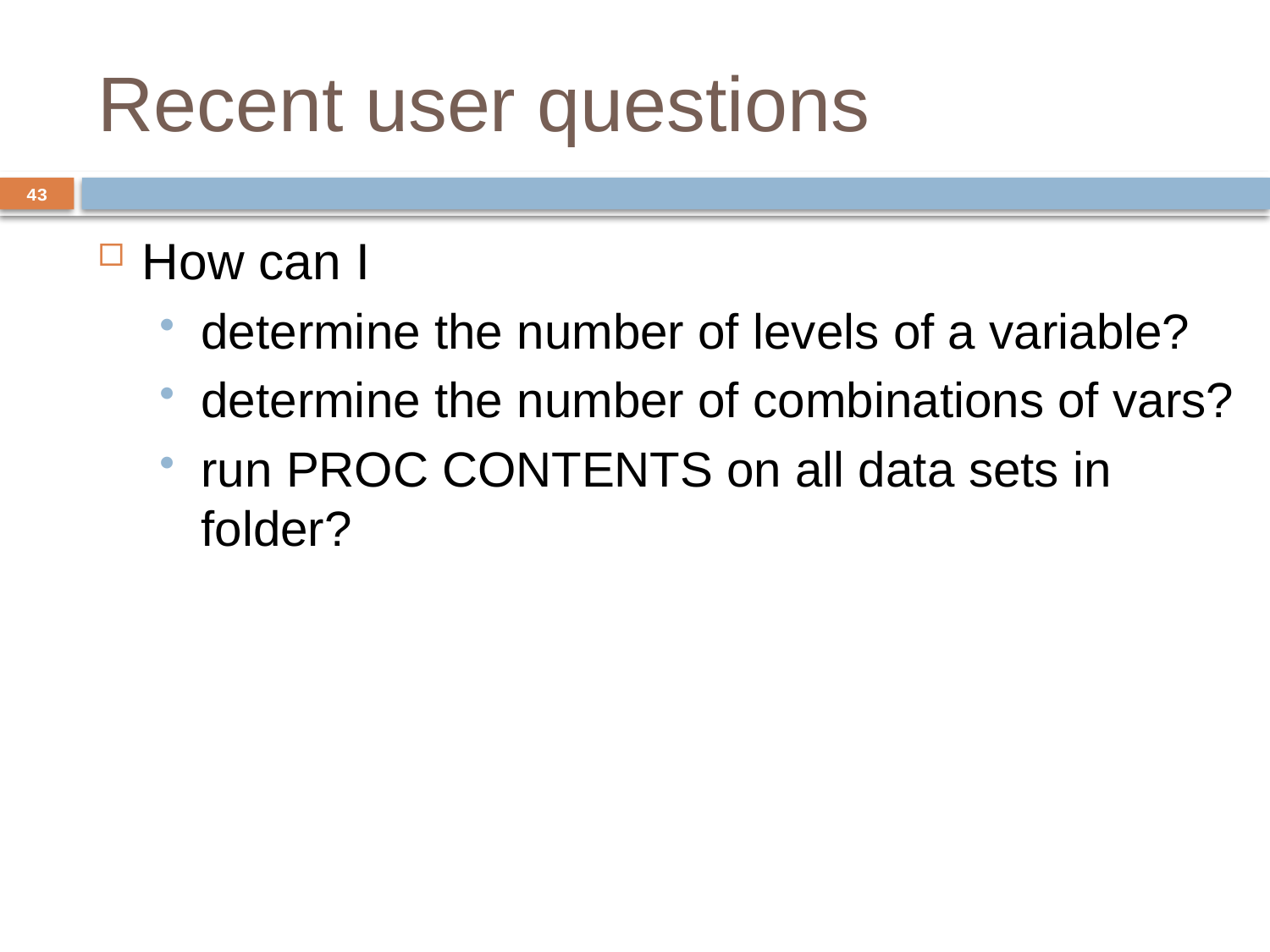

# Recent user questions
43
How can I
determine the number of levels of a variable?
determine the number of combinations of vars?
run PROC CONTENTS on all data sets in folder?